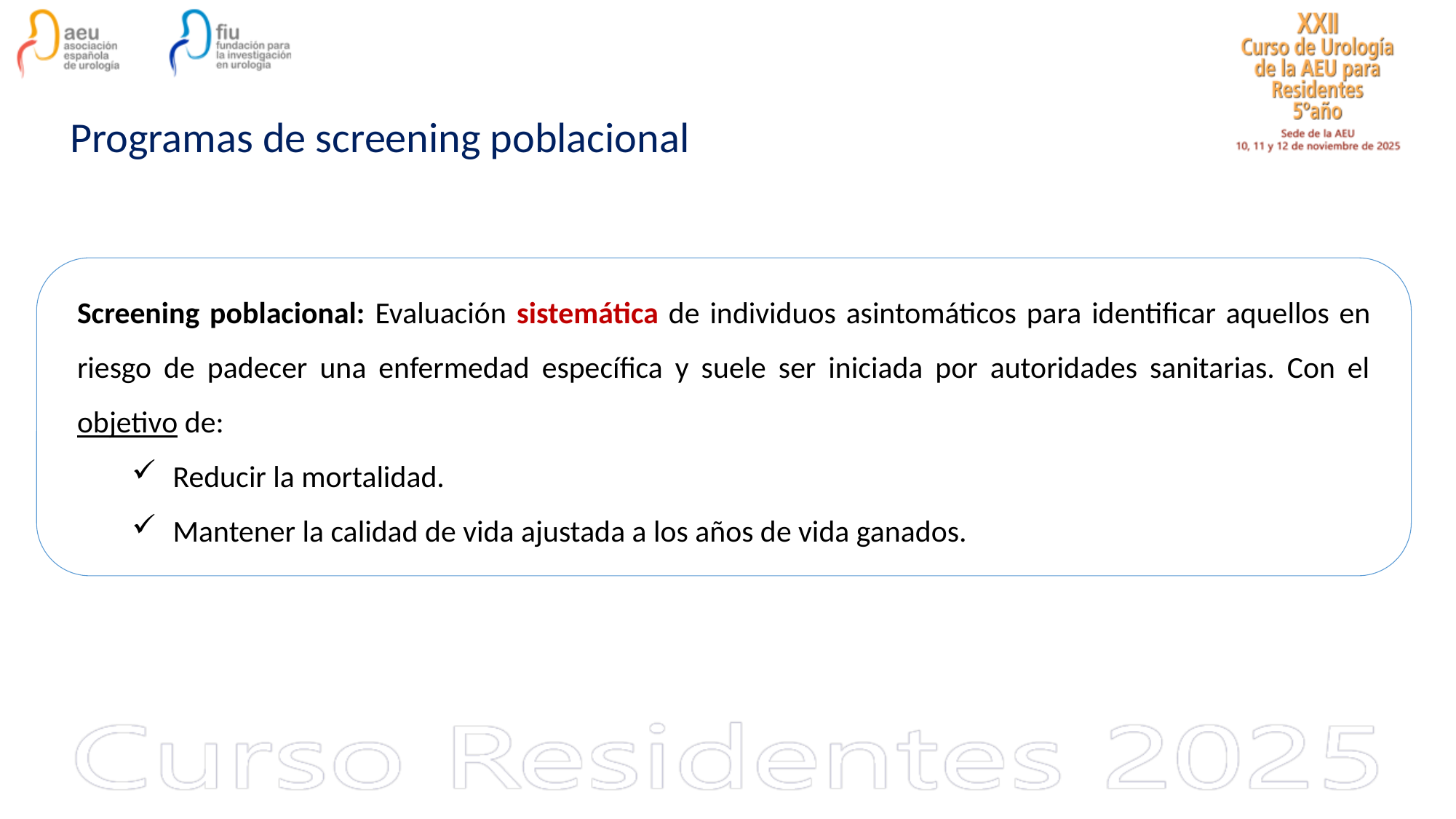

Programas de screening poblacional

Screening poblacional: Evaluación sistemática de individuos asintomáticos para identificar aquellos en riesgo de padecer una enfermedad específica y suele ser iniciada por autoridades sanitarias. Con el objetivo de:
Reducir la mortalidad.
Mantener la calidad de vida ajustada a los años de vida ganados.